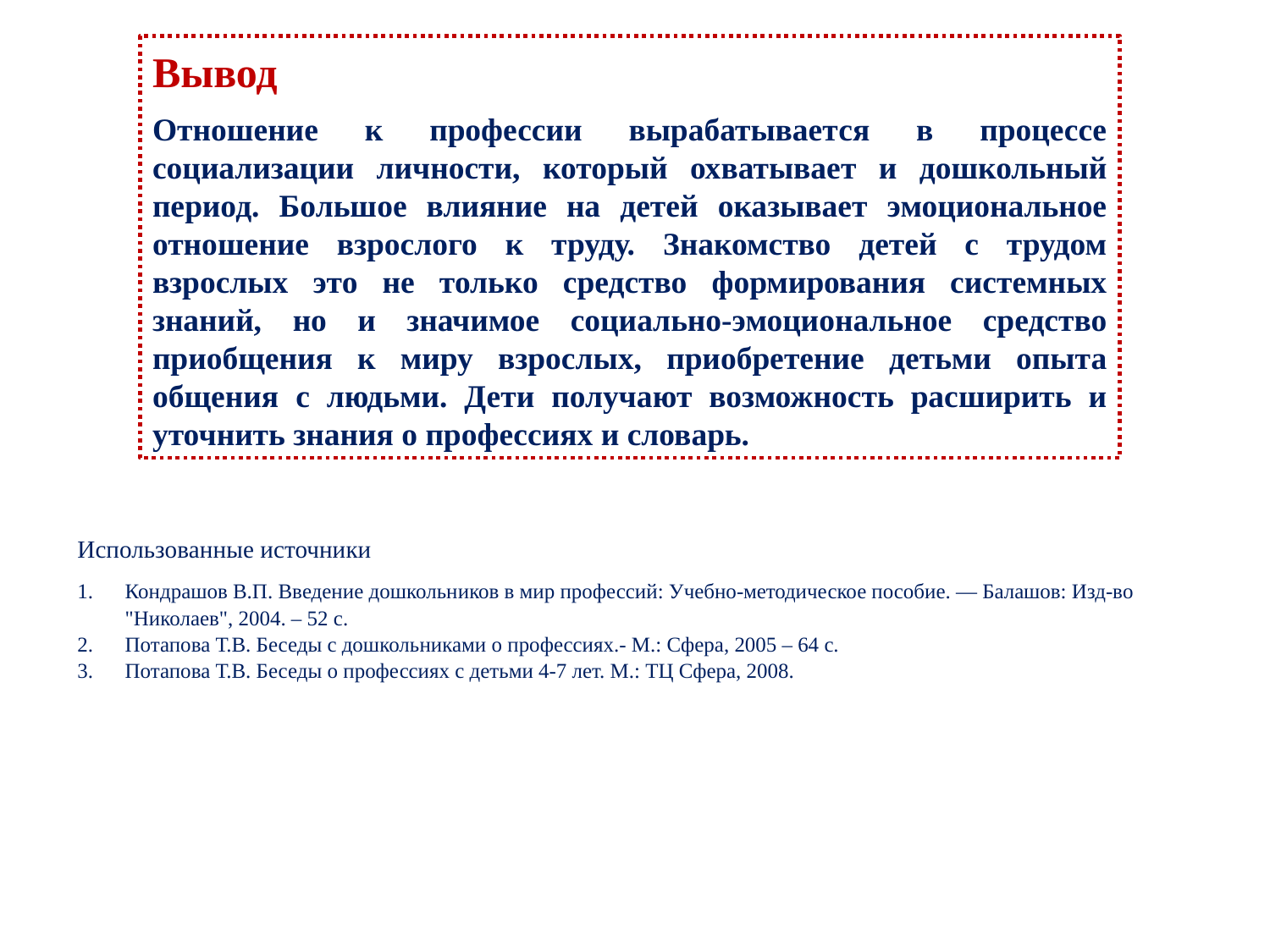

Вывод
Отношение к профессии вырабатывается в процессе социализации личности, который охватывает и дошкольный период. Большое влияние на детей оказывает эмоциональное отношение взрослого к труду. Знакомство детей с трудом взрослых это не только средство формирования системных знаний, но и значимое социально-эмоциональное средство приобщения к миру взрослых, приобретение детьми опыта общения с людьми. Дети получают возможность расширить и уточнить знания о профессиях и словарь.
Использованные источники
Кондрашов В.П. Введение дошкольников в мир профессий: Учебно-методическое пособие. — Балашов: Изд-во "Николаев", 2004. – 52 с.
Потапова Т.В. Беседы с дошкольниками о профессиях.- М.: Сфера, 2005 – 64 с.
Потапова Т.В. Беседы о профессиях с детьми 4-7 лет. М.: ТЦ Сфера, 2008.